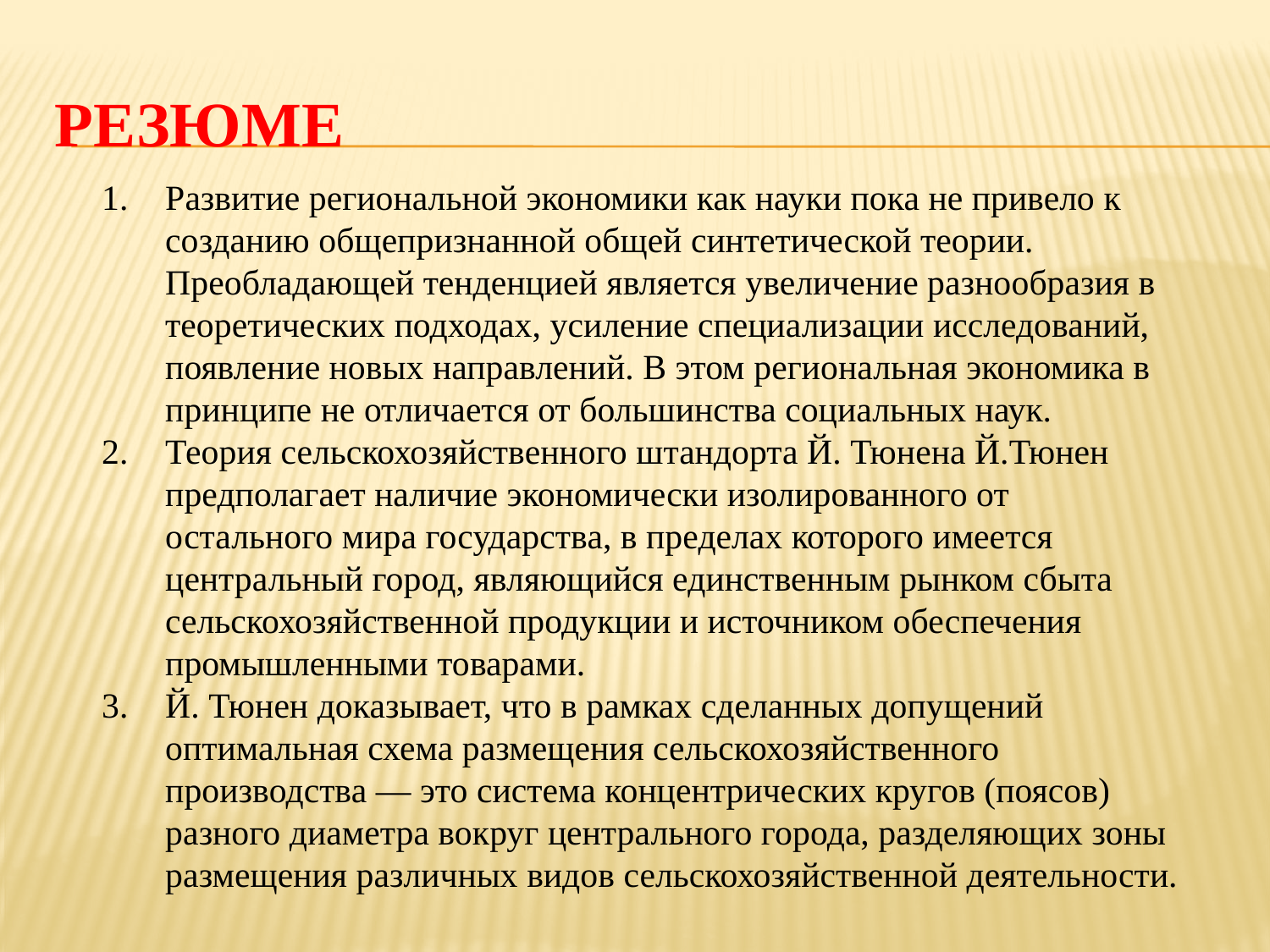

# резюме
Развитие региональной экономики как науки пока не привело к созданию общепризнанной общей синтетической теории. Преобладающей тенденцией является увеличение разнообразия в теоретических подходах, усиление специализации исследований, появление новых направлений. В этом региональная экономика в принципе не отличается от большинства социальных наук.
Теория сельскохозяйственного штандорта Й. Тюнена Й.Тюнен предполагает наличие экономически изолированного от остального мира государства, в пределах которого имеется центральный город, являющийся единственным рынком сбыта сельскохозяйственной продукции и источником обеспечения промышленными товарами.
Й. Тюнен доказывает, что в рамках сделанных допущений оптимальная схема размещения сельскохозяйственного производства — это система концентрических кругов (поясов) разного диаметра вокруг центрального города, разделяющих зоны размещения различных видов сельскохозяйственной деятельности.